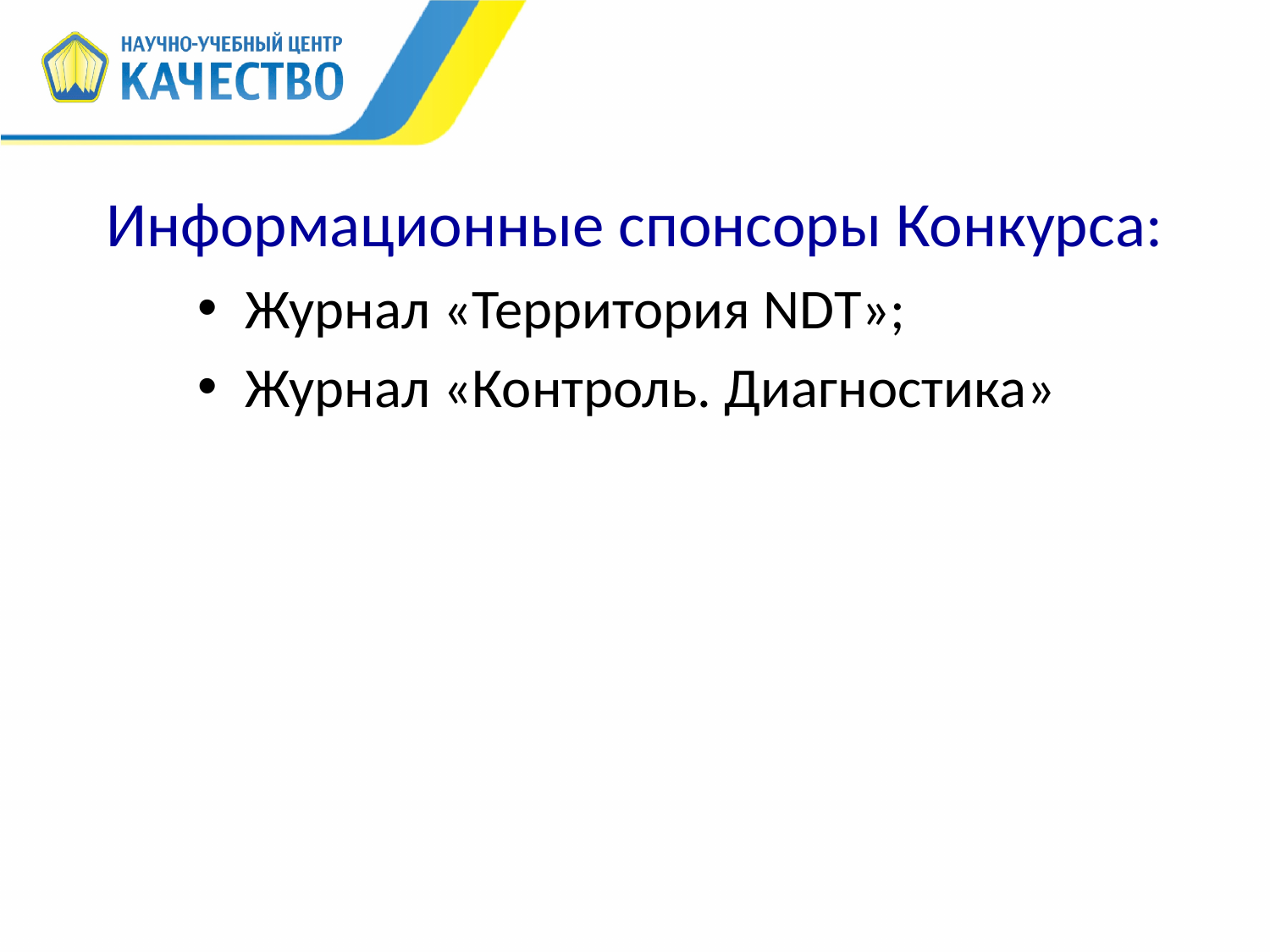

# Информационные спонсоры Конкурса:
Журнал «Территория NDT»;
Журнал «Контроль. Диагностика»